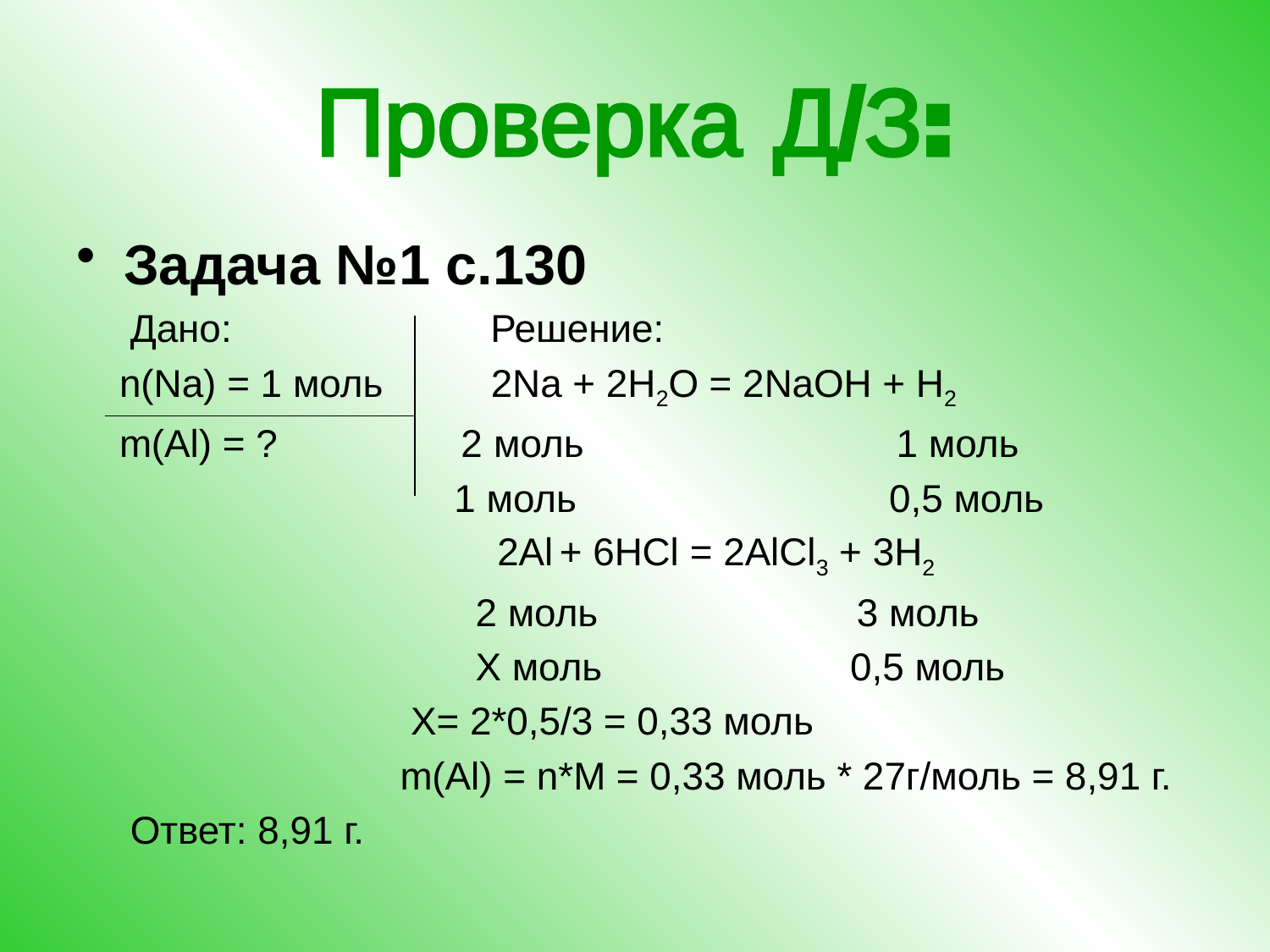

# Проверка Д/З:
Задача №1 с.130
     Дано:                        Решение:
    n(Na) = 1 моль          2Na + 2H2O = 2NaOH + H2
    m(Al) = ?                 2 моль                             1 моль
                                   1 моль                             0,5 моль
                                       2Al + 6HCl = 2AlCl3 + 3H2
                                     2 моль                        3 моль
                                     Х моль                       0,5 моль
                               Х= 2*0,5/3 = 0,33 моль
                              m(Al) = n*M = 0,33 моль * 27г/моль = 8,91 г.
     Ответ: 8,91 г.